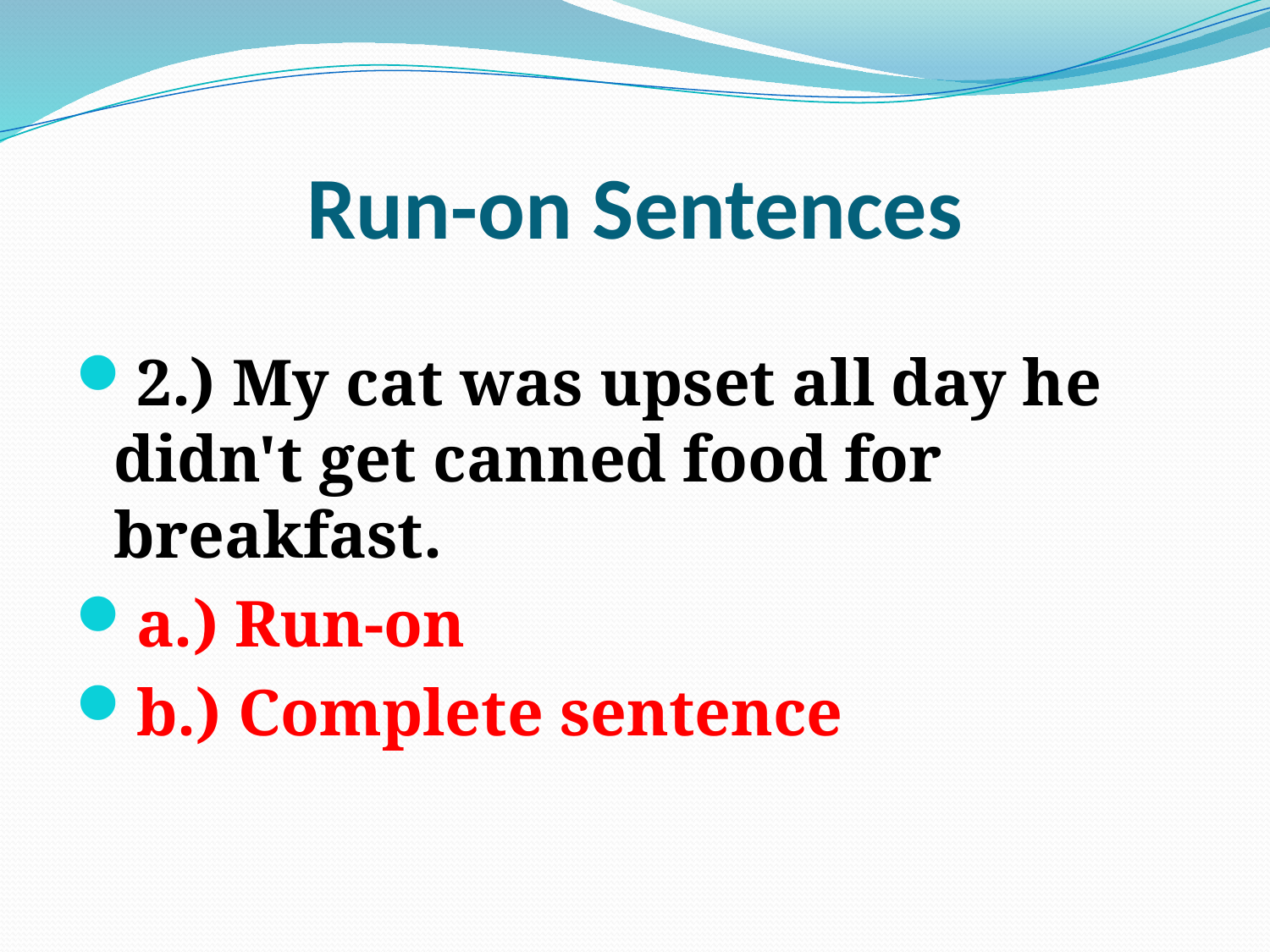

# Run-on Sentences

2.) My cat was upset all day he didn't get canned food for breakfast.
a.) Run-on
b.) Complete sentence